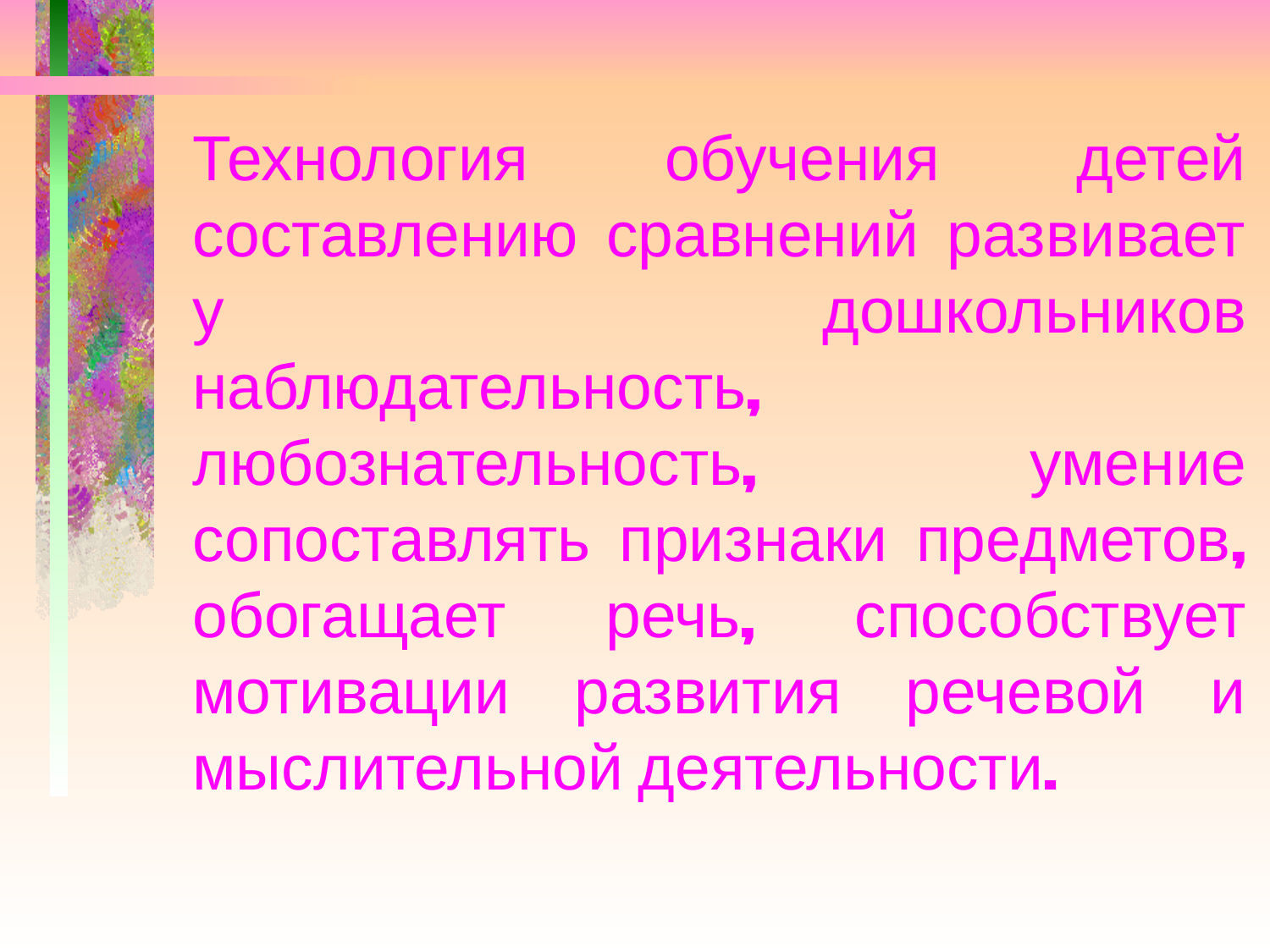

# Технология обучения детей составлению сравнений развивает у дошкольников наблюдательность, любознательность, умение сопоставлять признаки предметов, обогащает речь, способствует мотивации развития речевой и мыслительной деятельности.